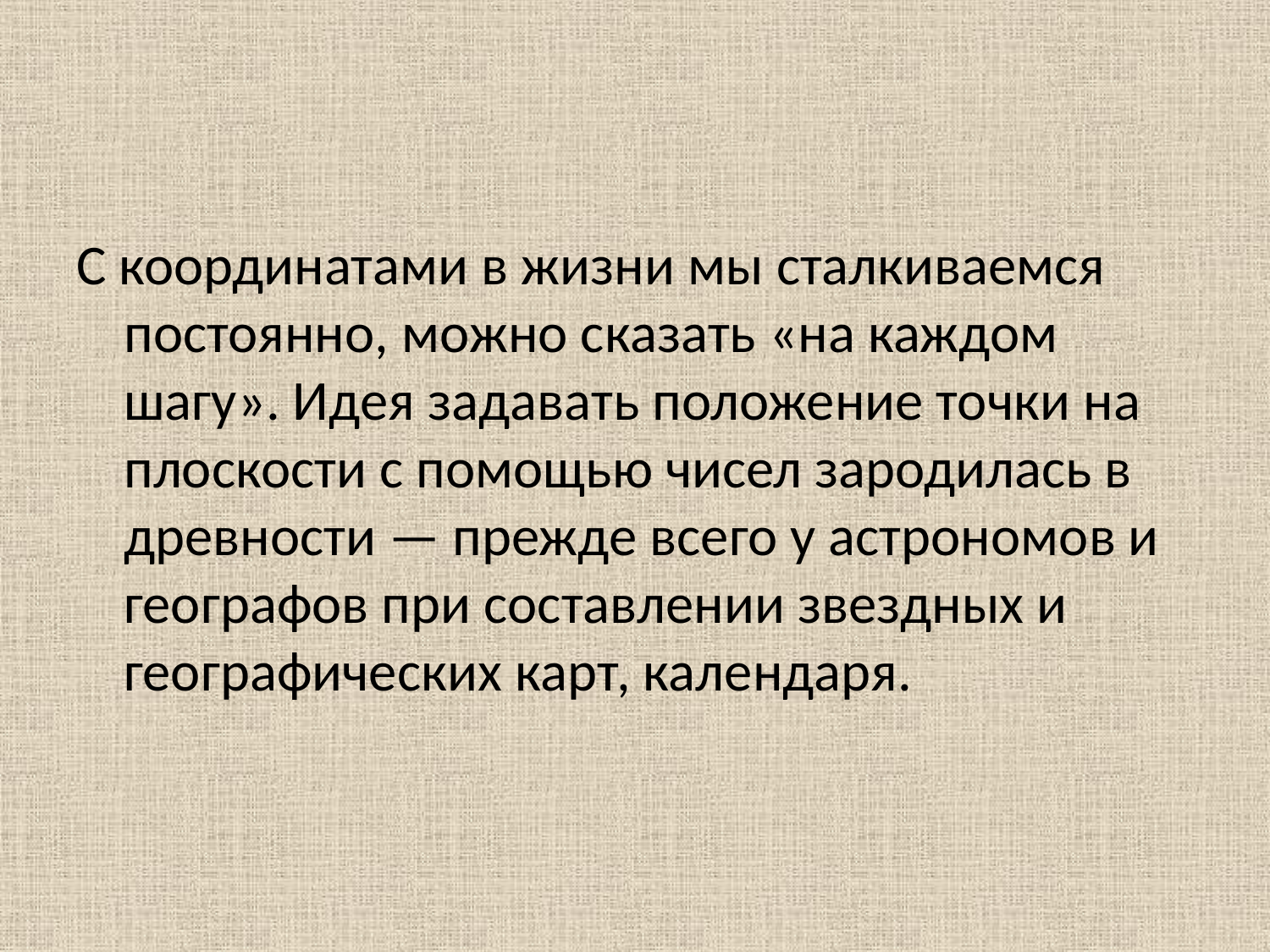

С координатами в жизни мы сталкиваемся постоянно, можно сказать «на каждом шагу». Идея задавать положение точки на плоскости с помощью чисел зародилась в древности — прежде всего у астрономов и географов при составлении звездных и географических карт, календаря.